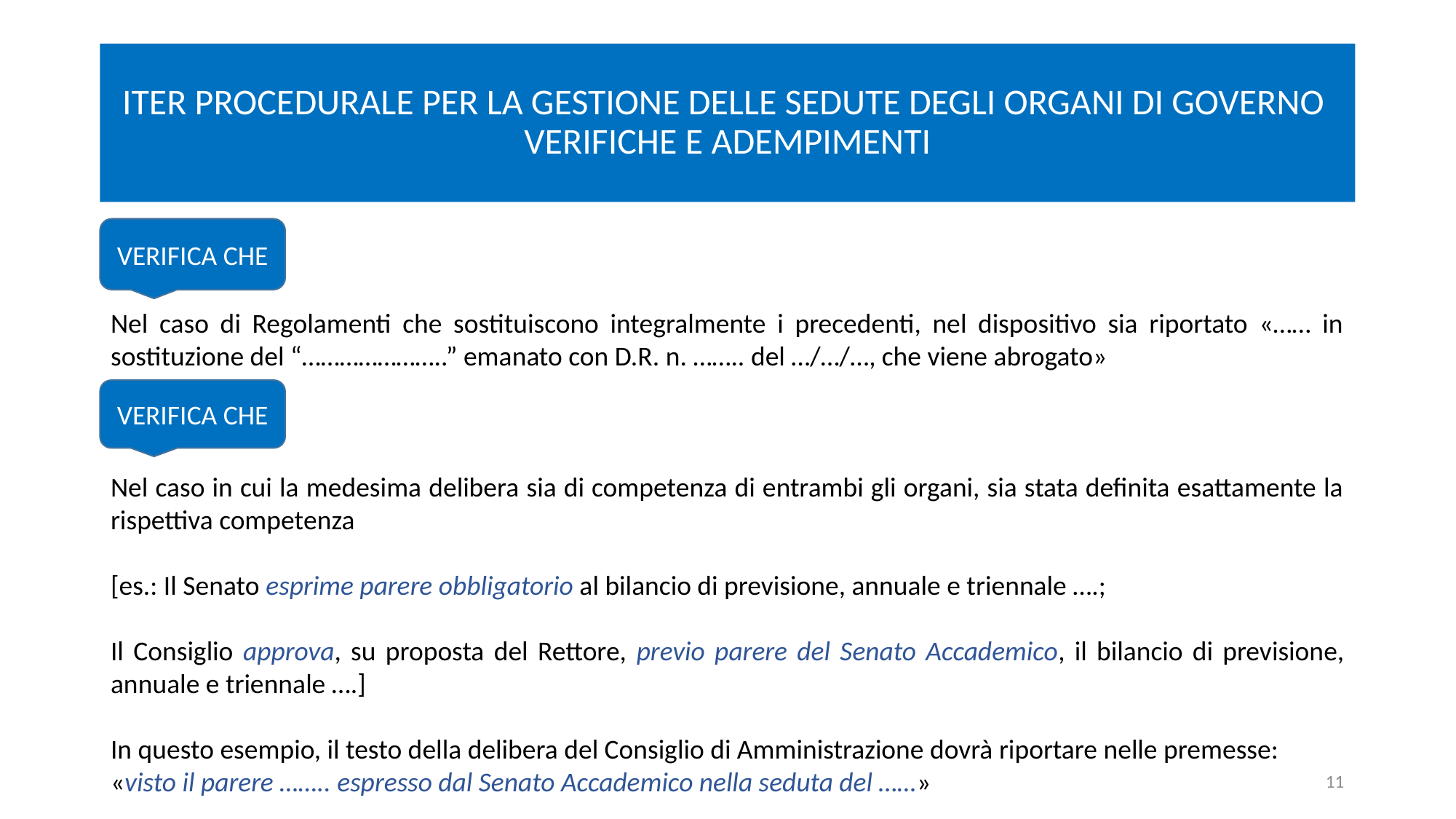

# ITER PROCEDURALE PER LA GESTIONE DELLE SEDUTE DEGLI ORGANI DI GOVERNO VERIFICHE E ADEMPIMENTI

Nel caso di Regolamenti che sostituiscono integralmente i precedenti, nel dispositivo sia riportato «…… in sostituzione del “…………………..” emanato con D.R. n. …….. del …/…/…, che viene abrogato»

Nel caso in cui la medesima delibera sia di competenza di entrambi gli organi, sia stata definita esattamente la rispettiva competenza

[es.: Il Senato esprime parere obbligatorio al bilancio di previsione, annuale e triennale ….;

Il Consiglio approva, su proposta del Rettore, previo parere del Senato Accademico, il bilancio di previsione, annuale e triennale ….]

In questo esempio, il testo della delibera del Consiglio di Amministrazione dovrà riportare nelle premesse:
«visto il parere …….. espresso dal Senato Accademico nella seduta del ……»

VERIFICA CHE
VERIFICA CHE
11